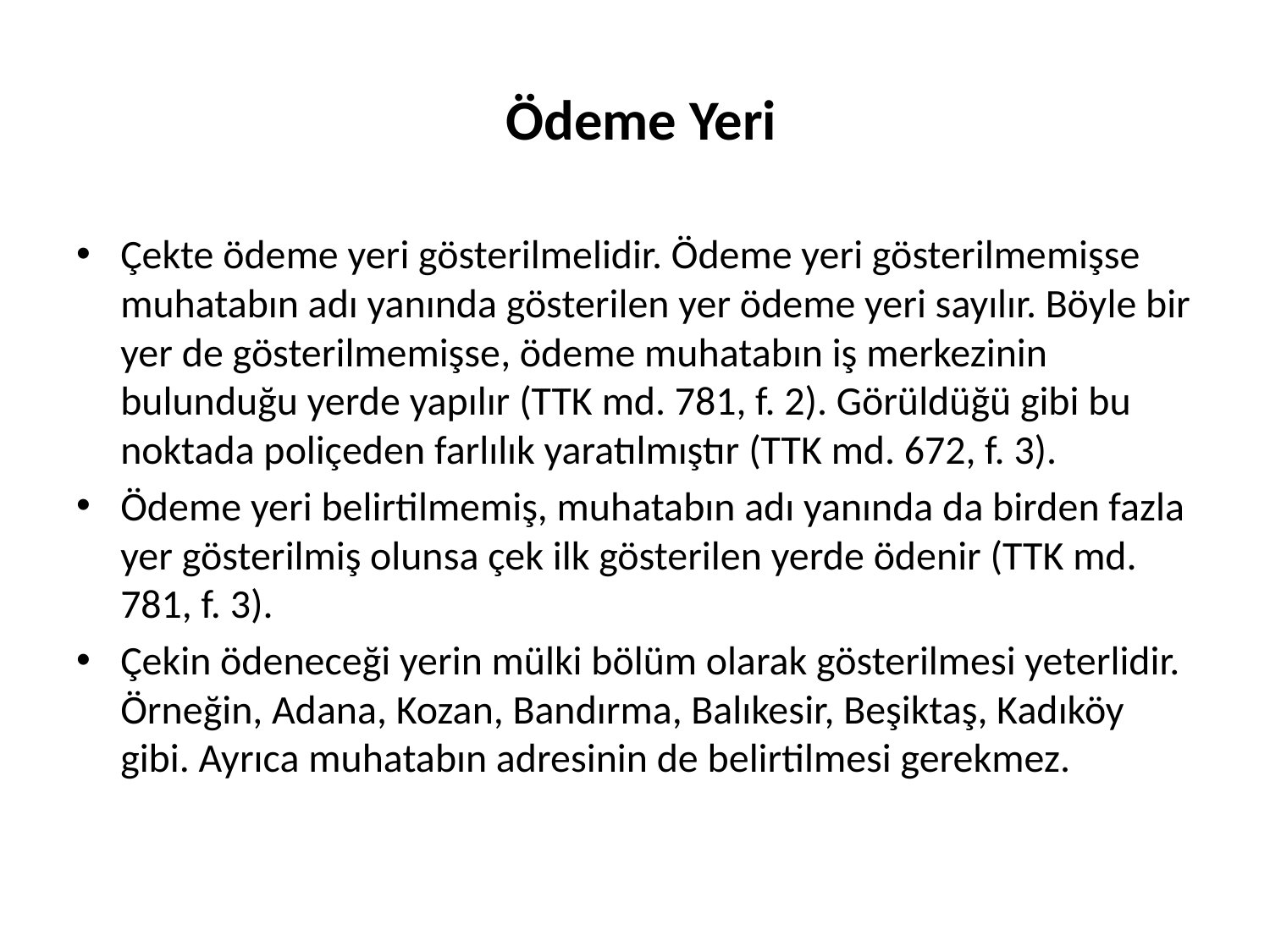

# Ödeme Yeri
Çekte ödeme yeri gösterilmelidir. Ödeme yeri gösterilmemişse muhatabın adı yanında gösterilen yer ödeme yeri sayılır. Böyle bir yer de gösterilmemişse, ödeme muhatabın iş merkezinin bulunduğu yerde yapılır (TTK md. 781, f. 2). Görüldüğü gibi bu noktada poliçeden farlılık yaratılmıştır (TTK md. 672, f. 3).
Ödeme yeri belirtilmemiş, muhatabın adı yanında da birden fazla yer gösterilmiş olunsa çek ilk gösterilen yerde ödenir (TTK md. 781, f. 3).
Çekin ödeneceği yerin mülki bölüm olarak gösterilmesi yeterlidir. Örneğin, Adana, Kozan, Bandırma, Balıkesir, Beşiktaş, Kadıköy gibi. Ayrıca muhatabın adresinin de belirtilmesi gerekmez.